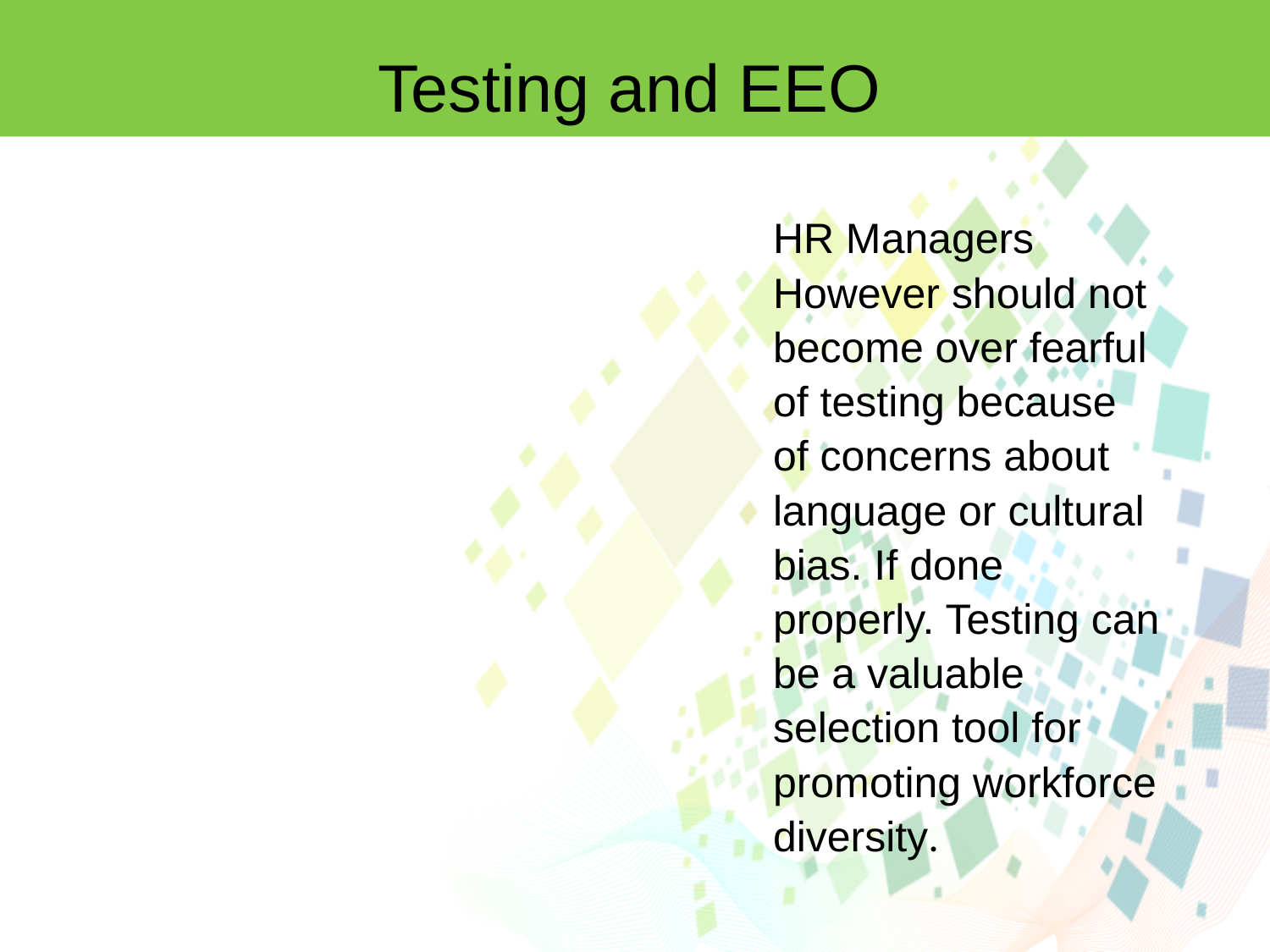

Testing and EEO
HR Managers However should not become over fearful of testing because of concerns about language or cultural bias. If done properly. Testing can be a valuable selection tool for promoting workforce diversity.